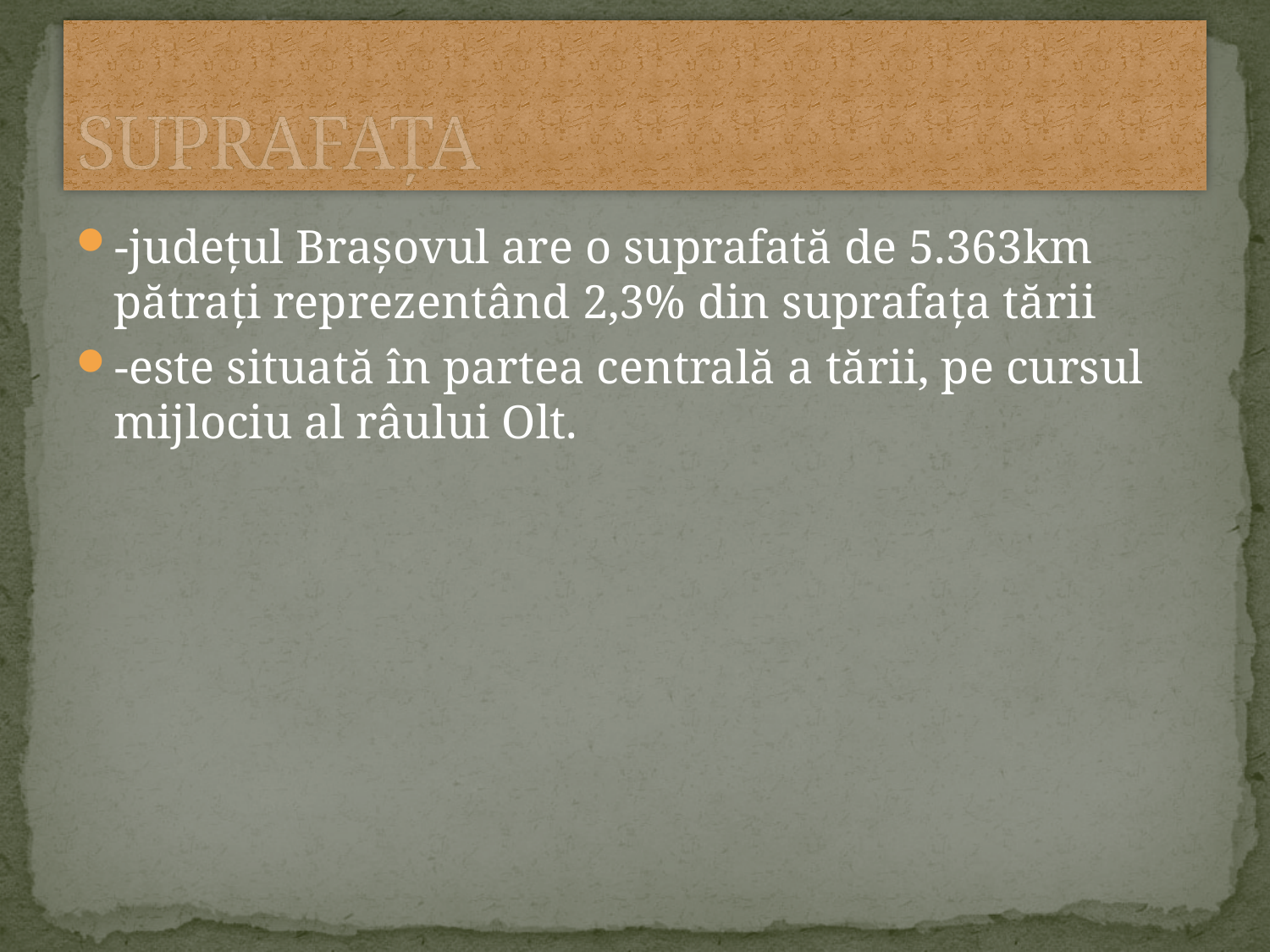

# SUPRAFAȚA
-județul Brașovul are o suprafată de 5.363km pătrați reprezentând 2,3% din suprafața tării
-este situată în partea centrală a tării, pe cursul mijlociu al râului Olt.